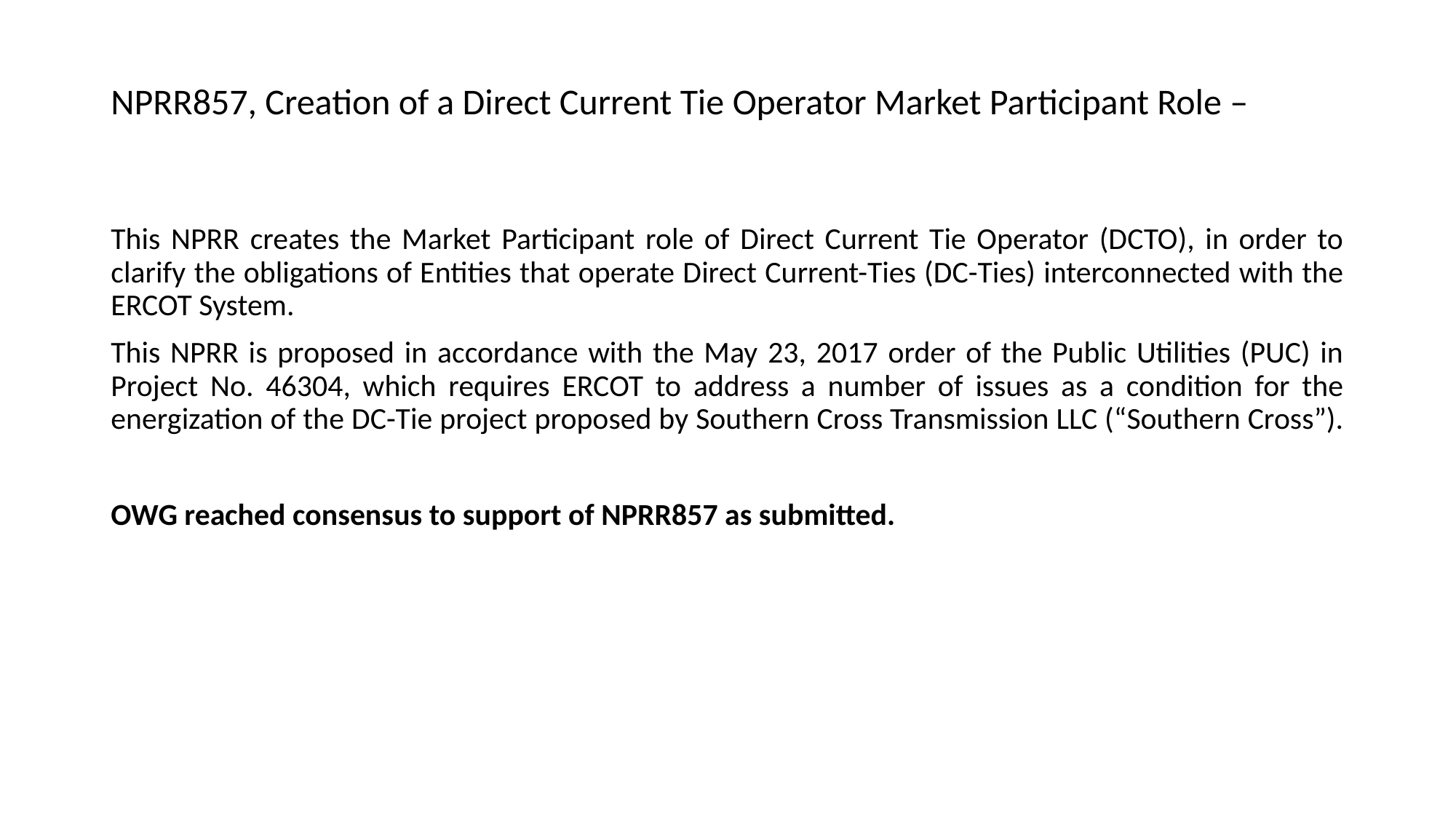

# NPRR857, Creation of a Direct Current Tie Operator Market Participant Role –
This NPRR creates the Market Participant role of Direct Current Tie Operator (DCTO), in order to clarify the obligations of Entities that operate Direct Current-Ties (DC-Ties) interconnected with the ERCOT System.
This NPRR is proposed in accordance with the May 23, 2017 order of the Public Utilities (PUC) in Project No. 46304, which requires ERCOT to address a number of issues as a condition for the energization of the DC-Tie project proposed by Southern Cross Transmission LLC (“Southern Cross”).

OWG reached consensus to support of NPRR857 as submitted.